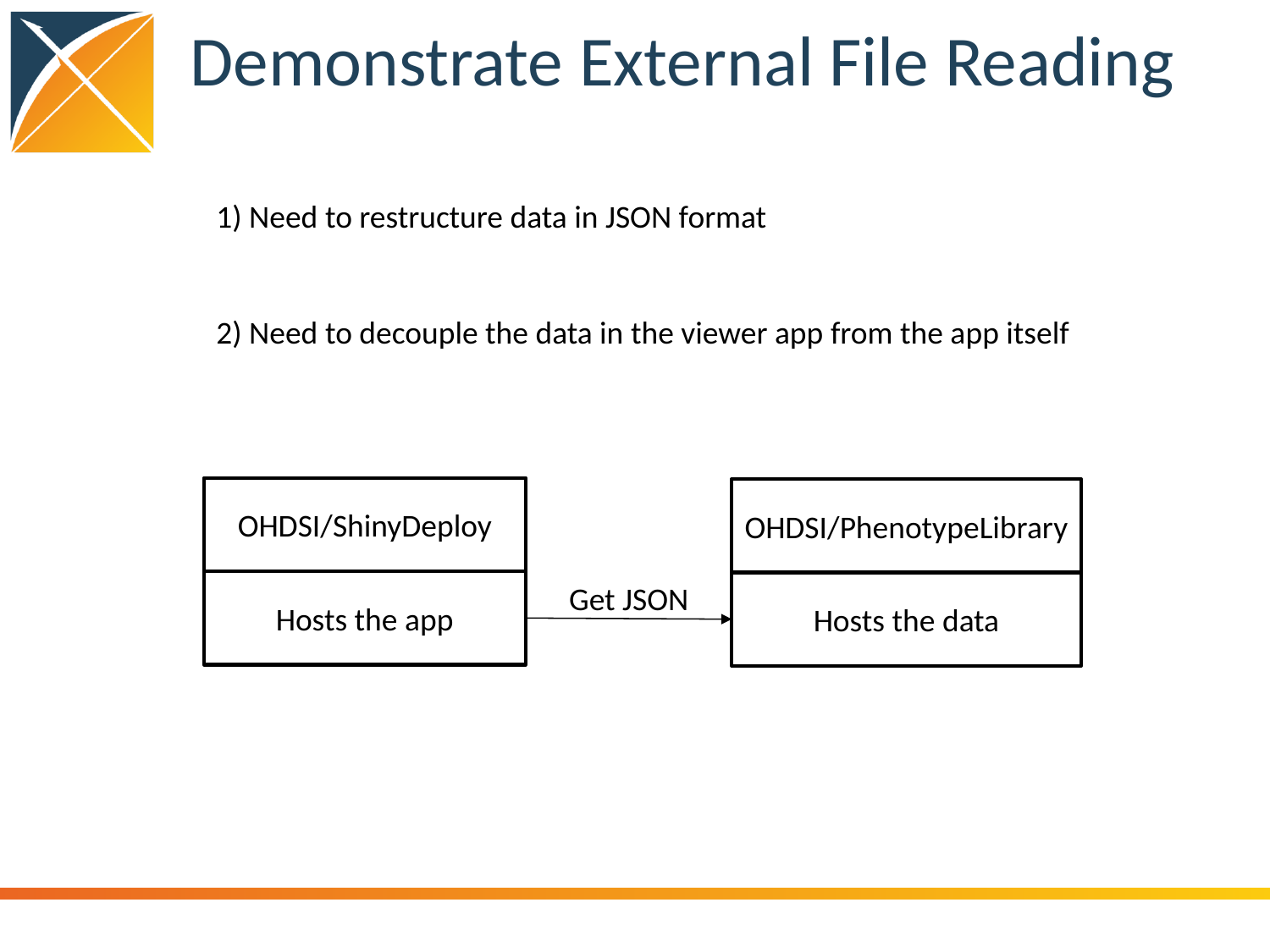

# Demonstrate External File Reading
1) Need to restructure data in JSON format
2) Need to decouple the data in the viewer app from the app itself
OHDSI/ShinyDeploy
OHDSI/PhenotypeLibrary
Hosts the app
Hosts the data
Get JSON